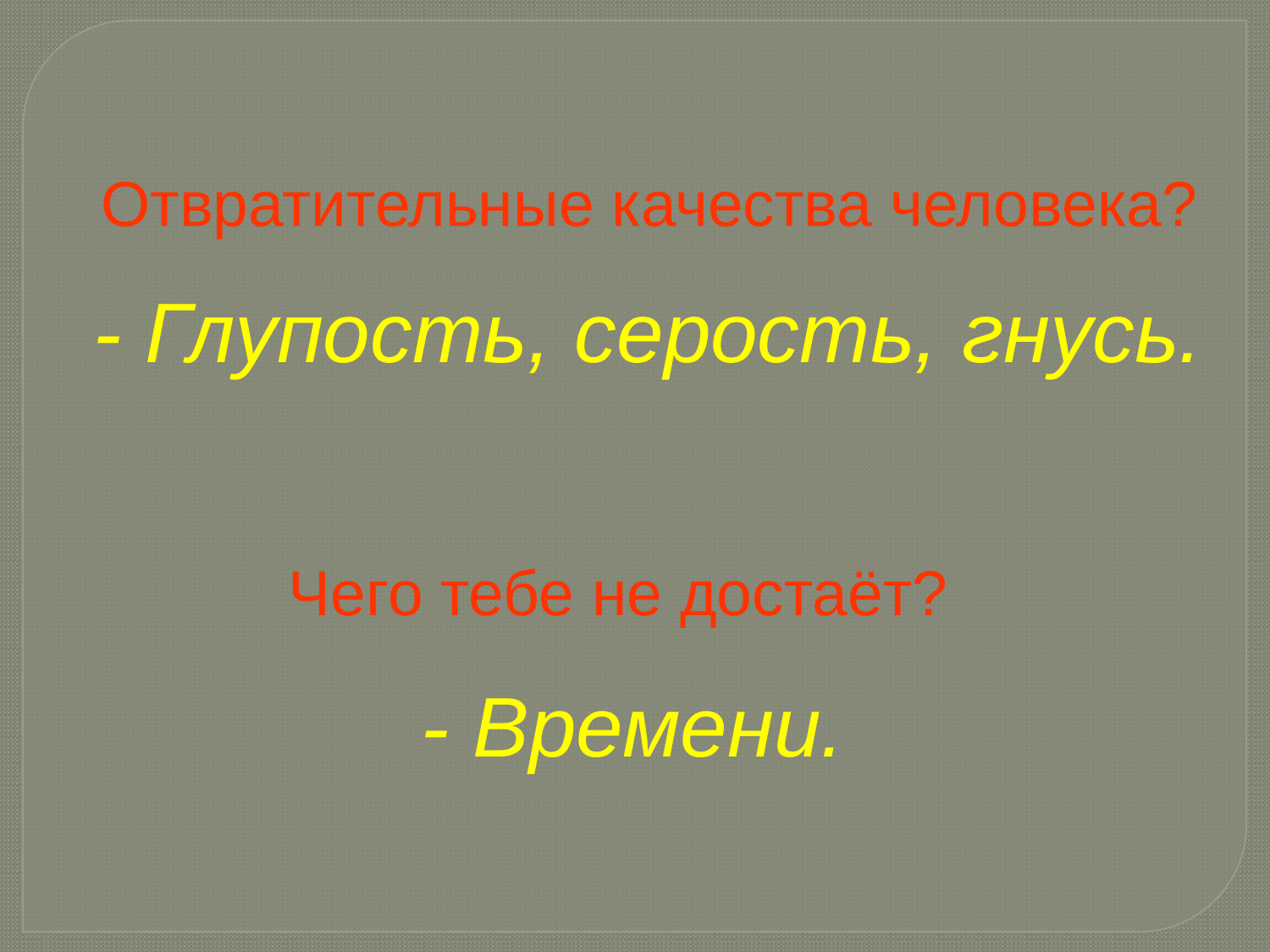

Отвратительные качества человека?
- Глупость, серость, гнусь.
Чего тебе не достаёт?
- Времени.